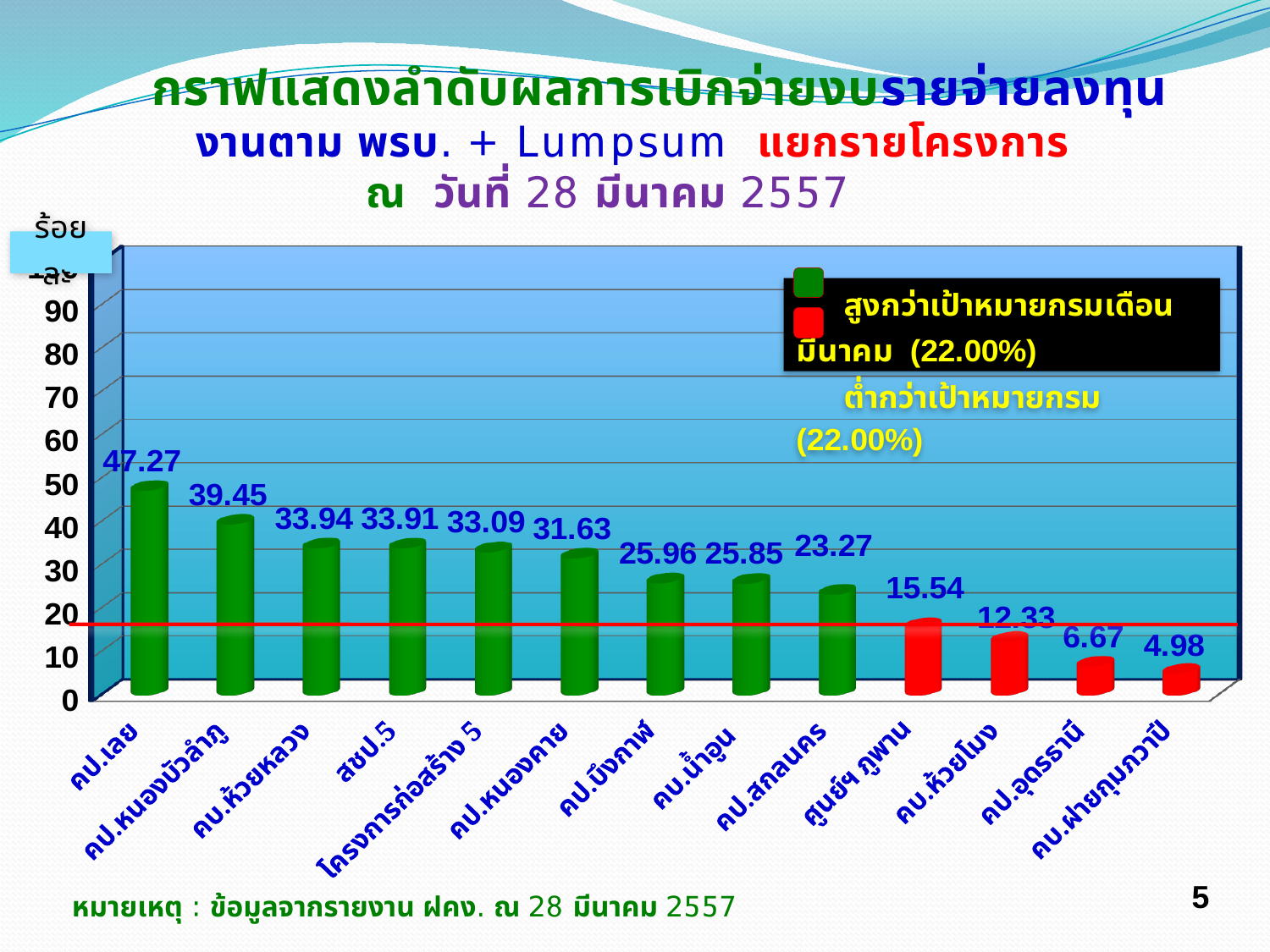

กราฟแสดงลำดับผลการเบิกจ่ายงบรายจ่ายลงทุน
          งานตาม พรบ. + Lumpsum  แยกรายโครงการ
                           ณ  วันที่ 28 มีนาคม 2557

[unsupported chart]

หมายเหตุ : ข้อมูลจากรายงาน ฝคง. ณ 28 มีนาคม 2557